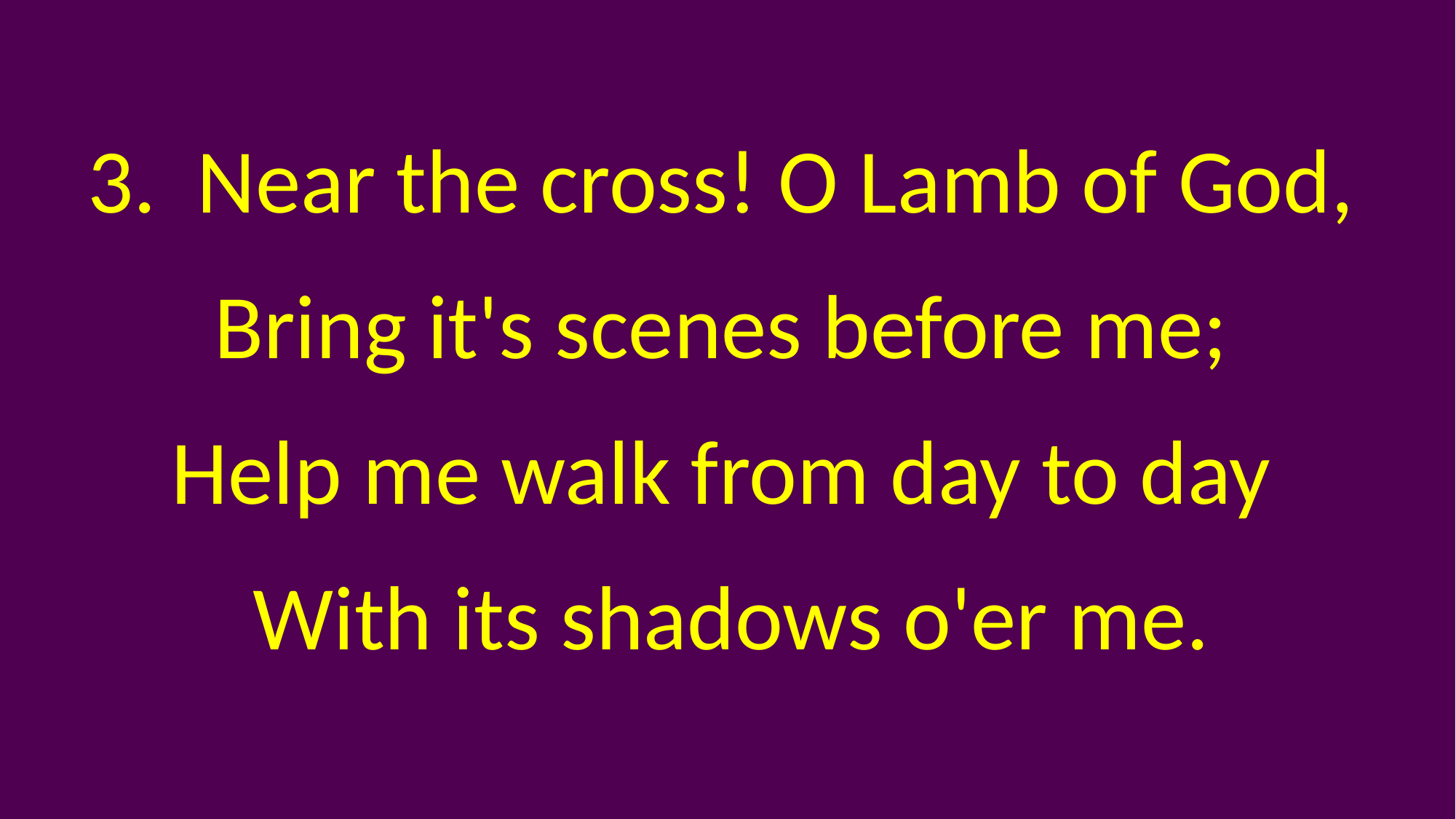

3. 	Near the cross! O Lamb of God,
Bring it's scenes before me;
Help me walk from day to day
With its shadows o'er me.